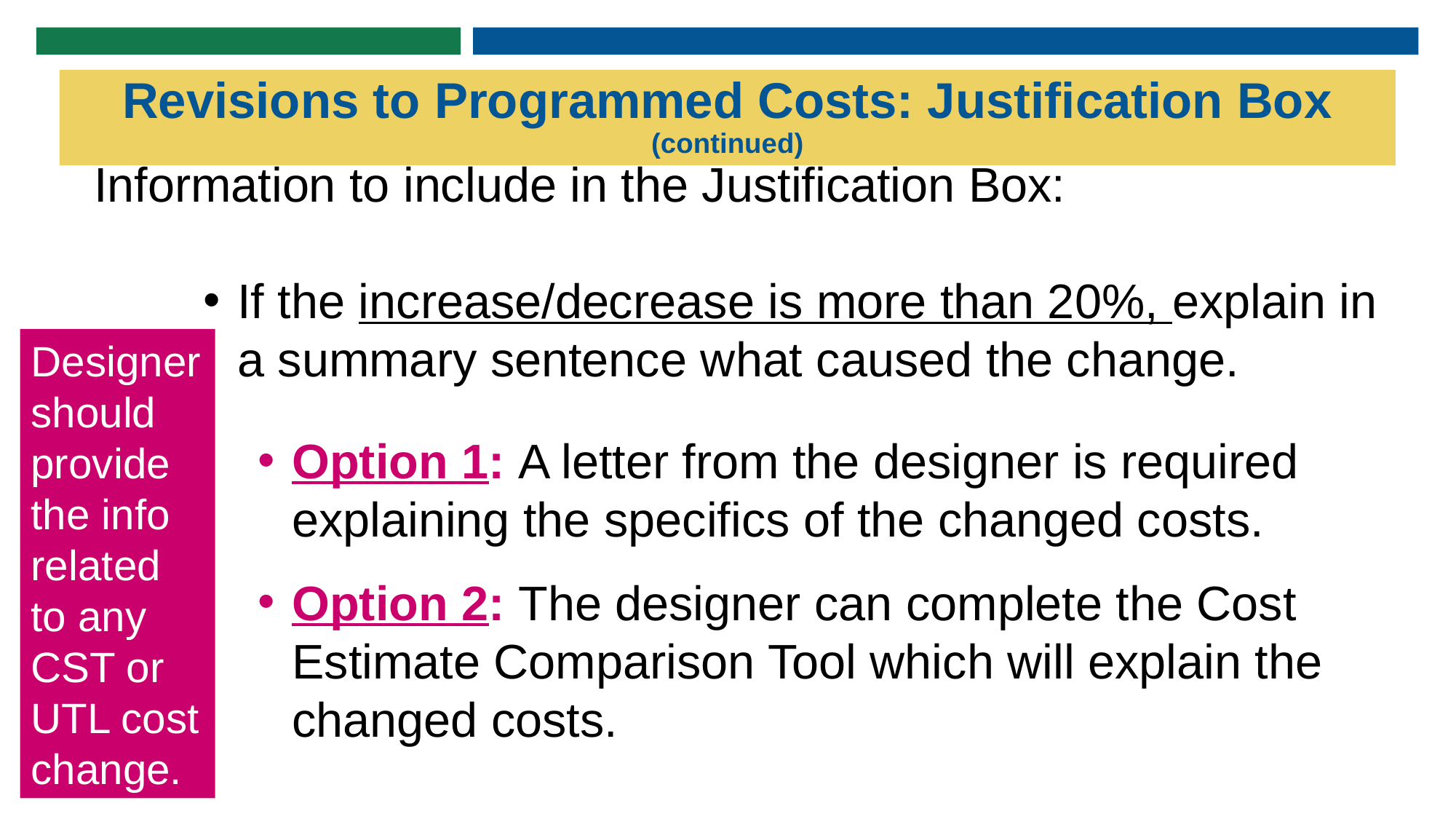

# Revisions to Programmed Costs: Justification Box (continued)
Information to include in the Justification Box:

If the increase/decrease is more than 20%, explain in a summary sentence what caused the change.

Option 1: A letter from the designer is required explaining the specifics of the changed costs.

Option 2: The designer can complete the Cost Estimate Comparison Tool which will explain the changed costs.

Designer should provide the info related to any CST or UTL cost change.